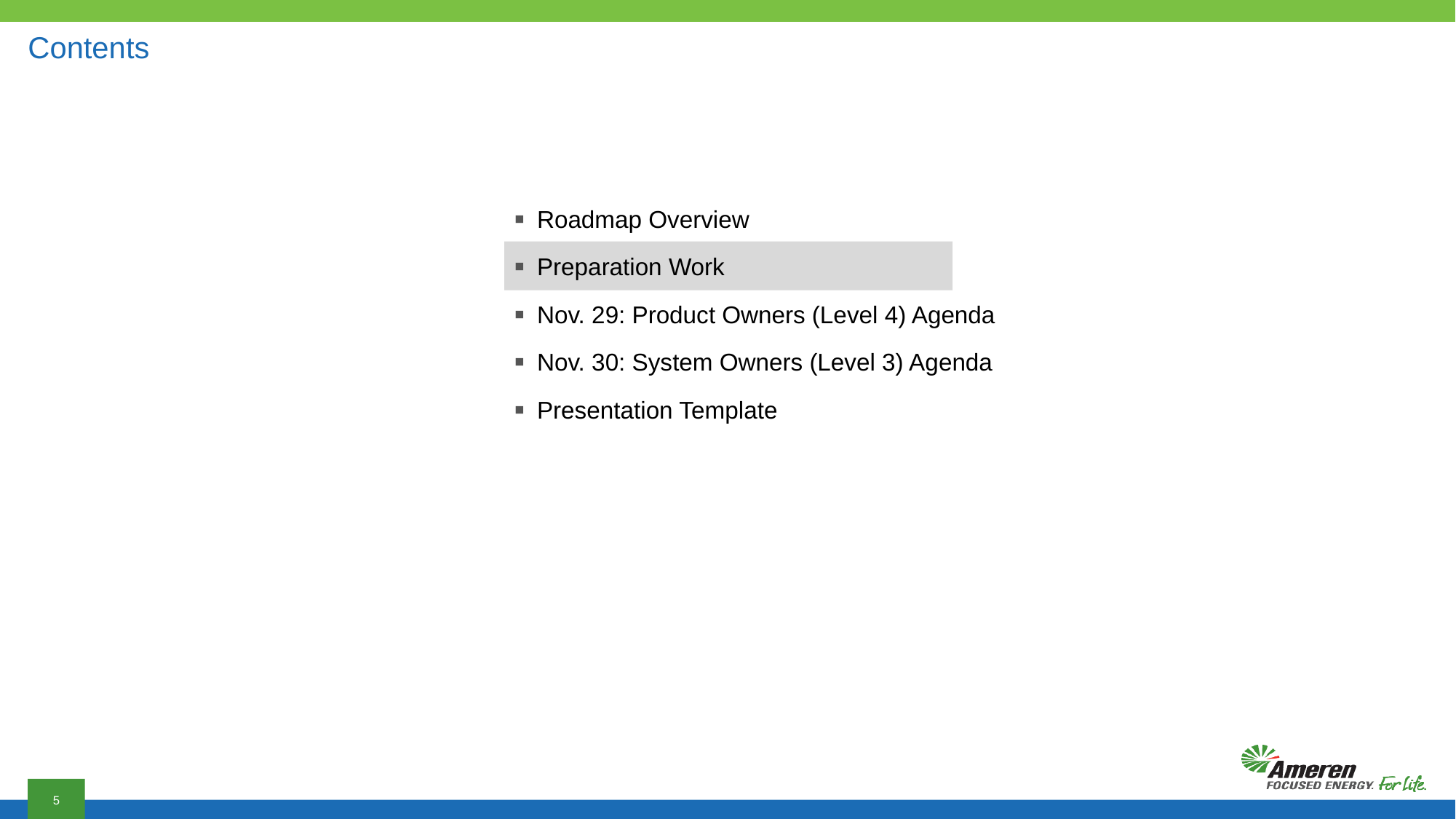

# Contents
Roadmap Overview
Preparation Work
Nov. 29: Product Owners (Level 4) Agenda
Nov. 30: System Owners (Level 3) Agenda
Presentation Template